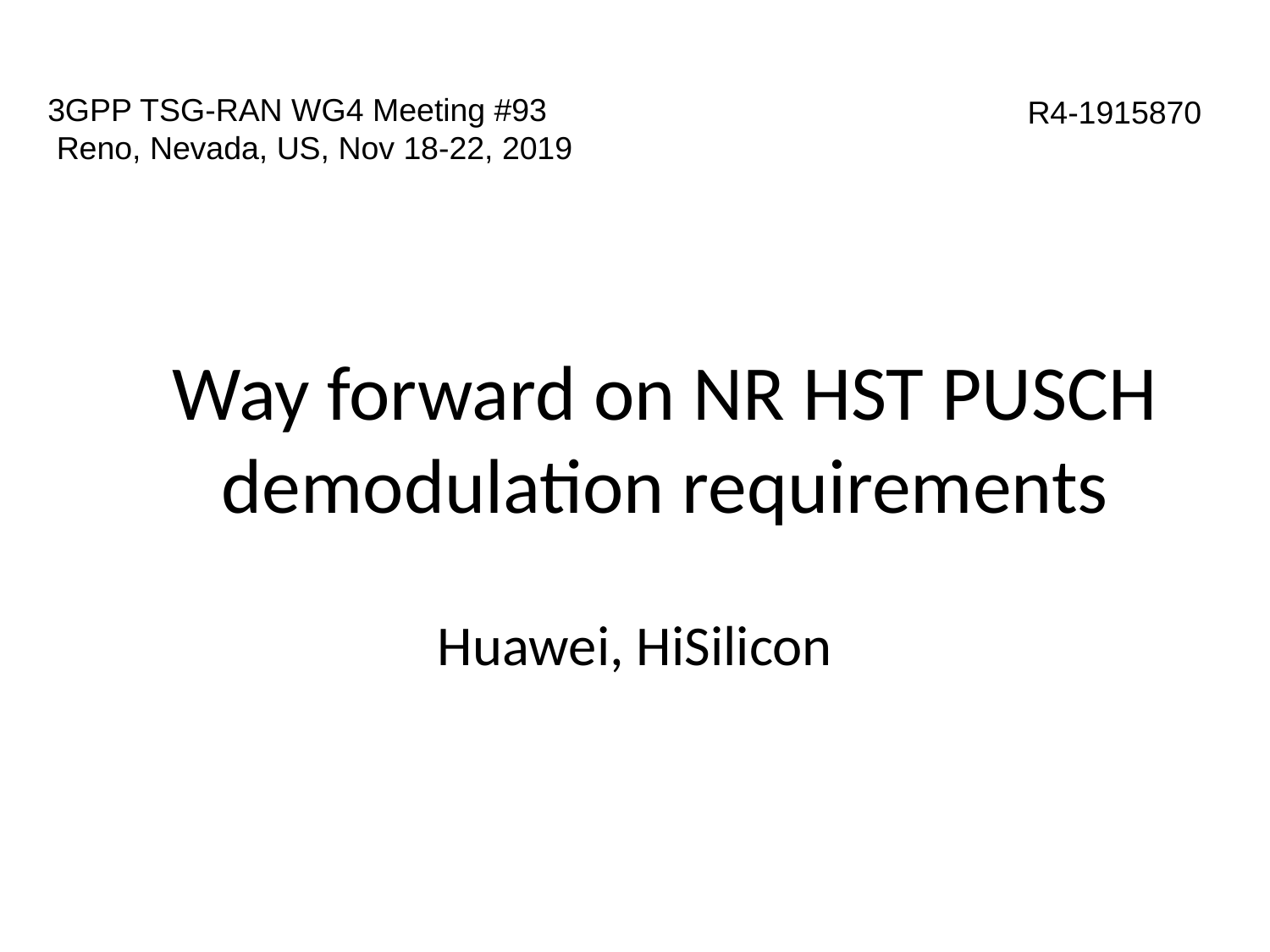

# 3GPP TSG-RAN WG4 Meeting #93 Reno, Nevada, US, Nov 18-22, 2019
R4-1915870
Way forward on NR HST PUSCH demodulation requirements
Huawei, HiSilicon